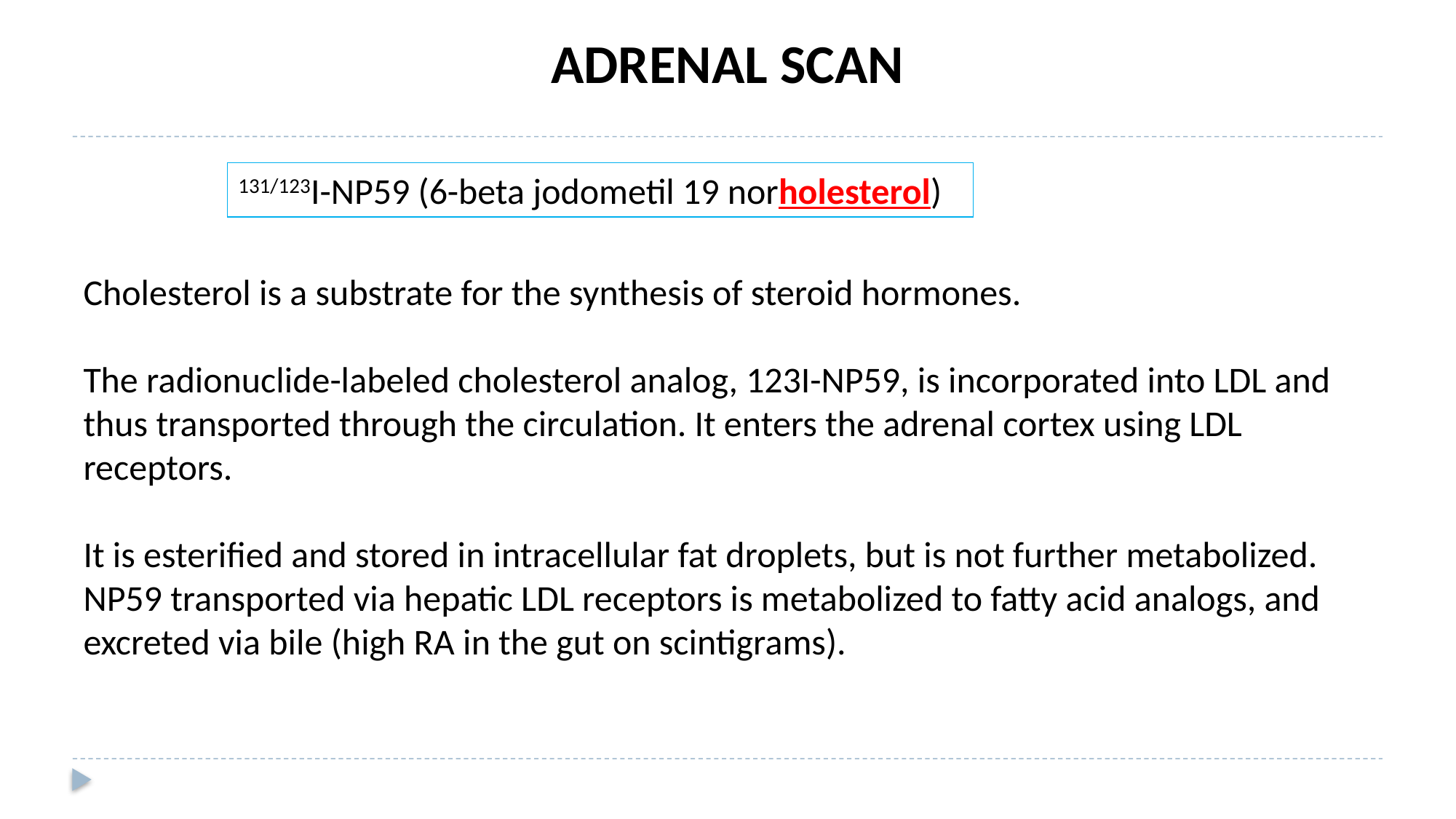

# ADRENAL SCAN
131/123I-NP59 (6-beta jodometil 19 norholesterol)
Cholesterol is a substrate for the synthesis of steroid hormones.

The radionuclide-labeled cholesterol analog, 123I-NP59, is incorporated into LDL and thus transported through the circulation. It enters the adrenal cortex using LDL receptors.

It is esterified and stored in intracellular fat droplets, but is not further metabolized. NP59 transported via hepatic LDL receptors is metabolized to fatty acid analogs, and excreted via bile (high RA in the gut on scintigrams).